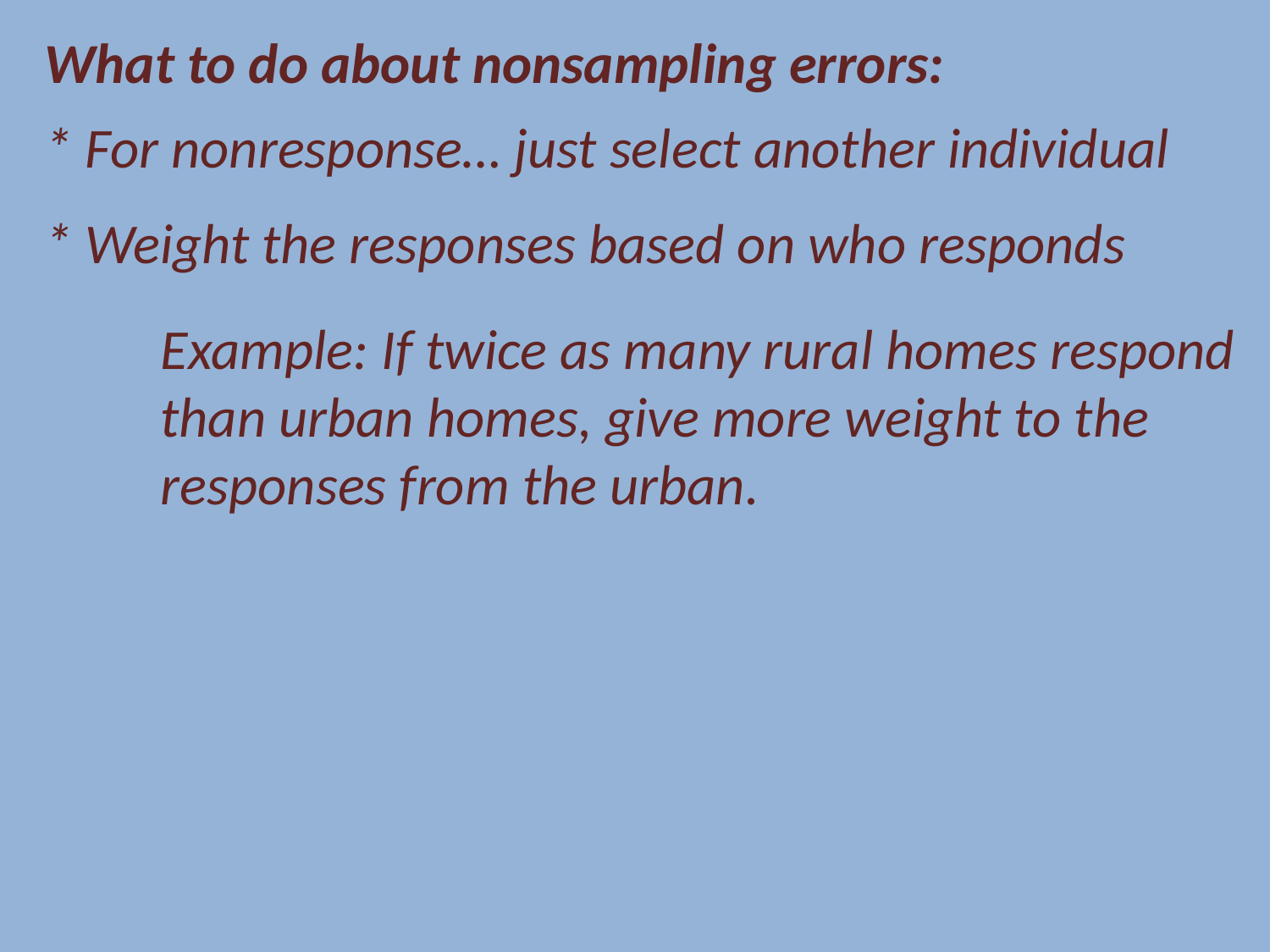

What to do about nonsampling errors:
* For nonresponse… just select another individual
* Weight the responses based on who responds
Example: If twice as many rural homes respond than urban homes, give more weight to the responses from the urban.